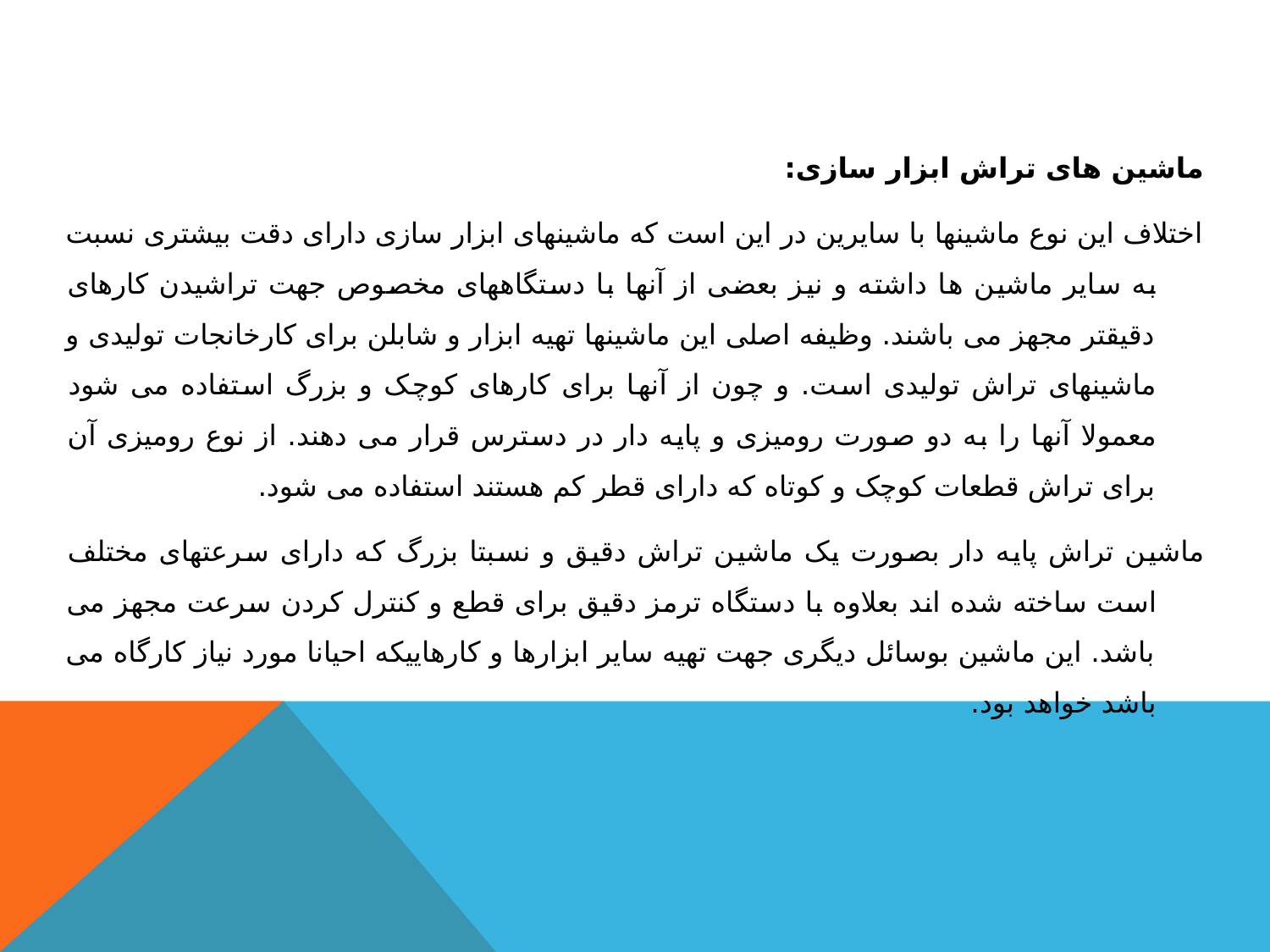

#
ماشین های تراش ابزار سازی:
اختلاف این نوع ماشینها با سایرین در این است که ماشینهای ابزار سازی دارای دقت بیشتری نسبت به سایر ماشین ها داشته و نیز بعضی از آنها با دستگاههای مخصوص جهت تراشیدن کارهای دقیقتر مجهز می باشند. وظیفه اصلی این ماشینها تهیه ابزار و شابلن برای کارخانجات تولیدی و ماشینهای تراش تولیدی است. و چون از آنها برای کارهای کوچک و بزرگ استفاده می شود معمولا آنها را به دو صورت رومیزی و پایه دار در دسترس قرار می دهند. از نوع رومیزی آن برای تراش قطعات کوچک و کوتاه که دارای قطر کم هستند استفاده می شود.
ماشین تراش پایه دار بصورت یک ماشین تراش دقیق و نسبتا بزرگ که دارای سرعتهای مختلف است ساخته شده اند بعلاوه با دستگاه ترمز دقیق برای قطع و کنترل کردن سرعت مجهز می باشد. این ماشین بوسائل دیگری جهت تهیه سایر ابزارها و کارهاییکه احیانا مورد نیاز کارگاه می باشد خواهد بود.